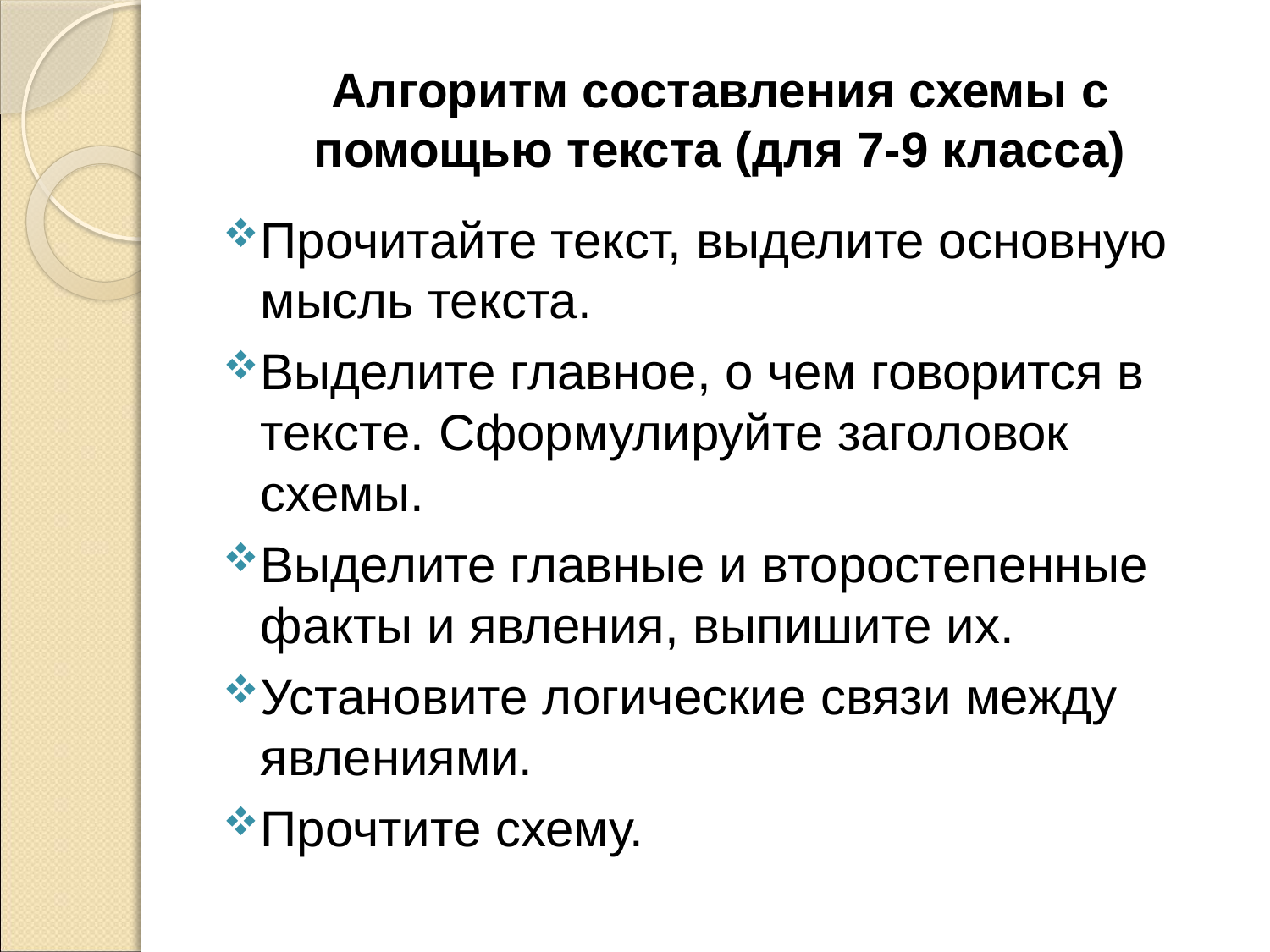

# Алгоритм составления схемы с помощью текста (для 7-9 класса)
Прочитайте текст, выделите основную мысль текста.
Выделите главное, о чем говорится в тексте. Сформулируйте заголовок схемы.
Выделите главные и второстепенные  факты и явления, выпишите их.
Установите логические связи между  явлениями.
Прочтите схему.